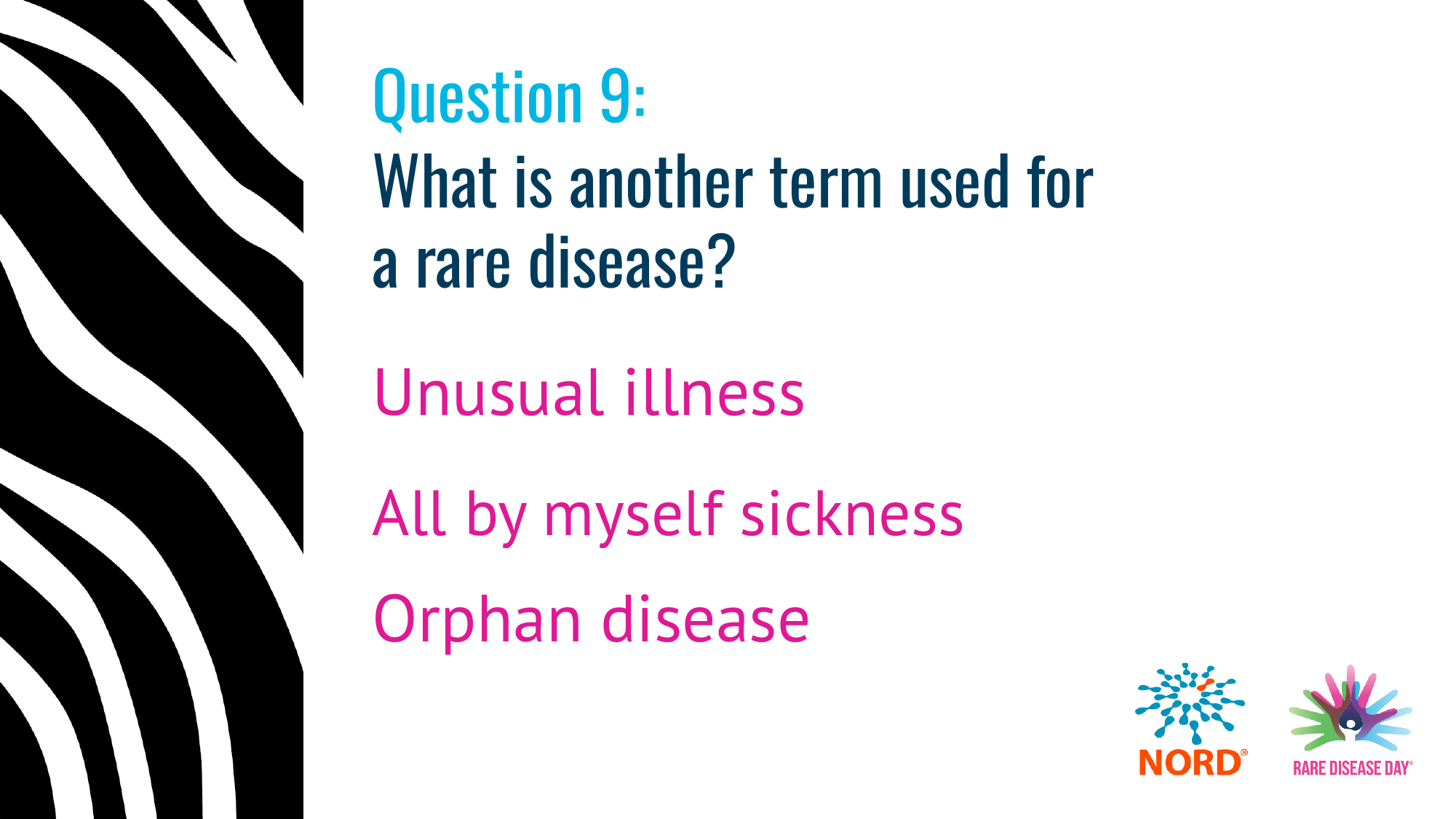

# Question 9:
What is another term used for
a rare disease?
Unusual illness
All by myself sickness
Orphan disease